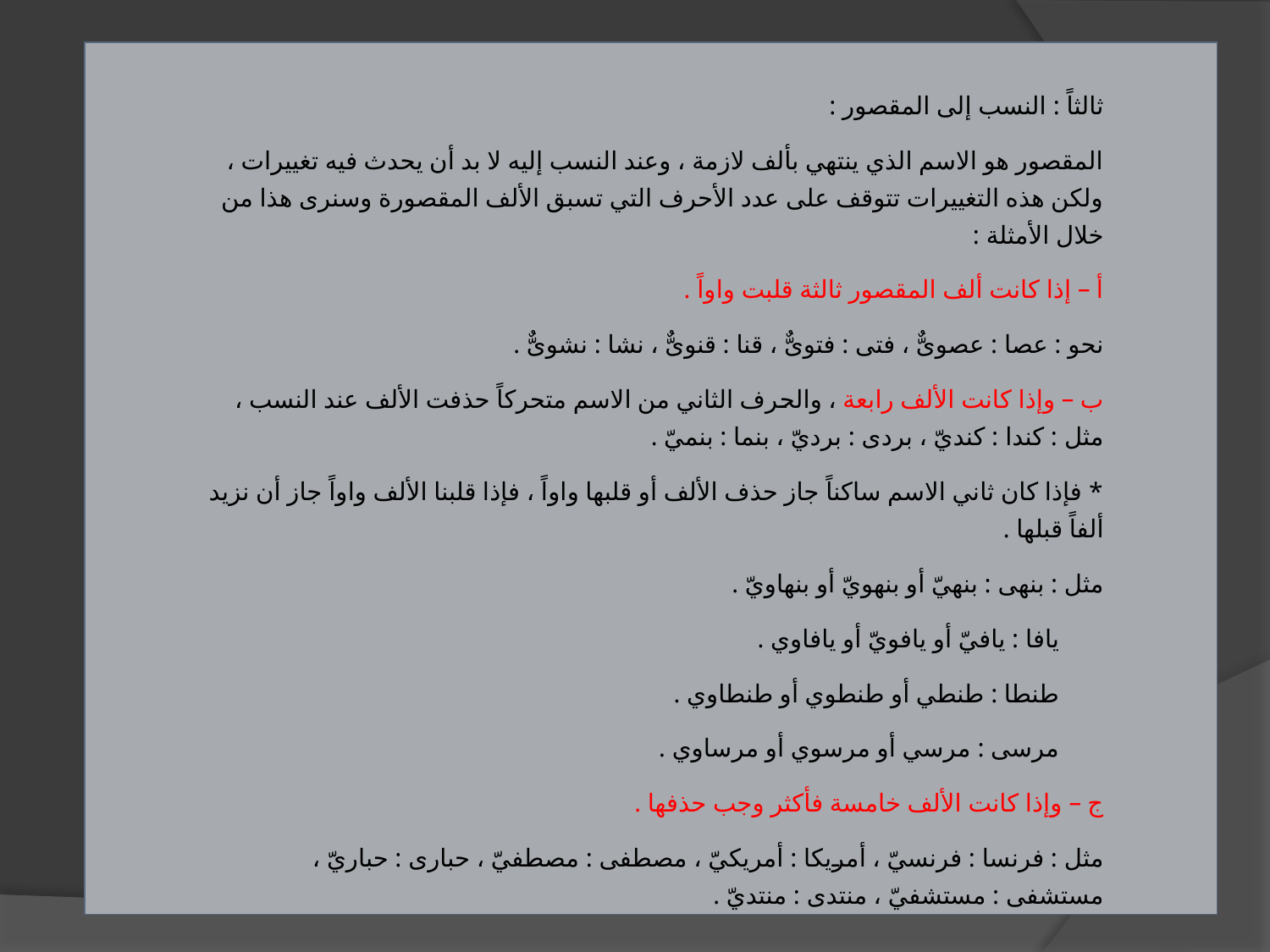

| ثالثاً : النسب إلى المقصور : المقصور هو الاسم الذي ينتهي بألف لازمة ، وعند النسب إليه لا بد أن يحدث فيه تغييرات ، ولكن هذه التغييرات تتوقف على عدد الأحرف التي تسبق الألف المقصورة وسنرى هذا من خلال الأمثلة : أ – إذا كانت ألف المقصور ثالثة قلبت واواً . نحو : عصا : عصوىٌّ ، فتى : فتوىٌّ ، قنا : قنوىٌّ ، نشا : نشوىٌّ . ب – وإذا كانت الألف رابعة ، والحرف الثاني من الاسم متحركاً حذفت الألف عند النسب ، مثل : كندا : كنديّ ، بردى : برديّ ، بنما : بنميّ . \* فإذا كان ثاني الاسم ساكناً جاز حذف الألف أو قلبها واواً ، فإذا قلبنا الألف واواً جاز أن نزيد ألفاً قبلها . مثل : بنهى : بنهيّ أو بنهويّ أو بنهاويّ .        يافا : يافيّ أو يافويّ أو يافاوي .        طنطا : طنطي أو طنطوي أو طنطاوي .        مرسى : مرسي أو مرسوي أو مرساوي . ج – وإذا كانت الألف خامسة فأكثر وجب حذفها . مثل : فرنسا : فرنسيّ ، أمريكا : أمريكيّ ، مصطفى : مصطفيّ ، حبارى : حباريّ ، مستشفى : مستشفيّ ، منتدى : منتديّ . |
| --- |